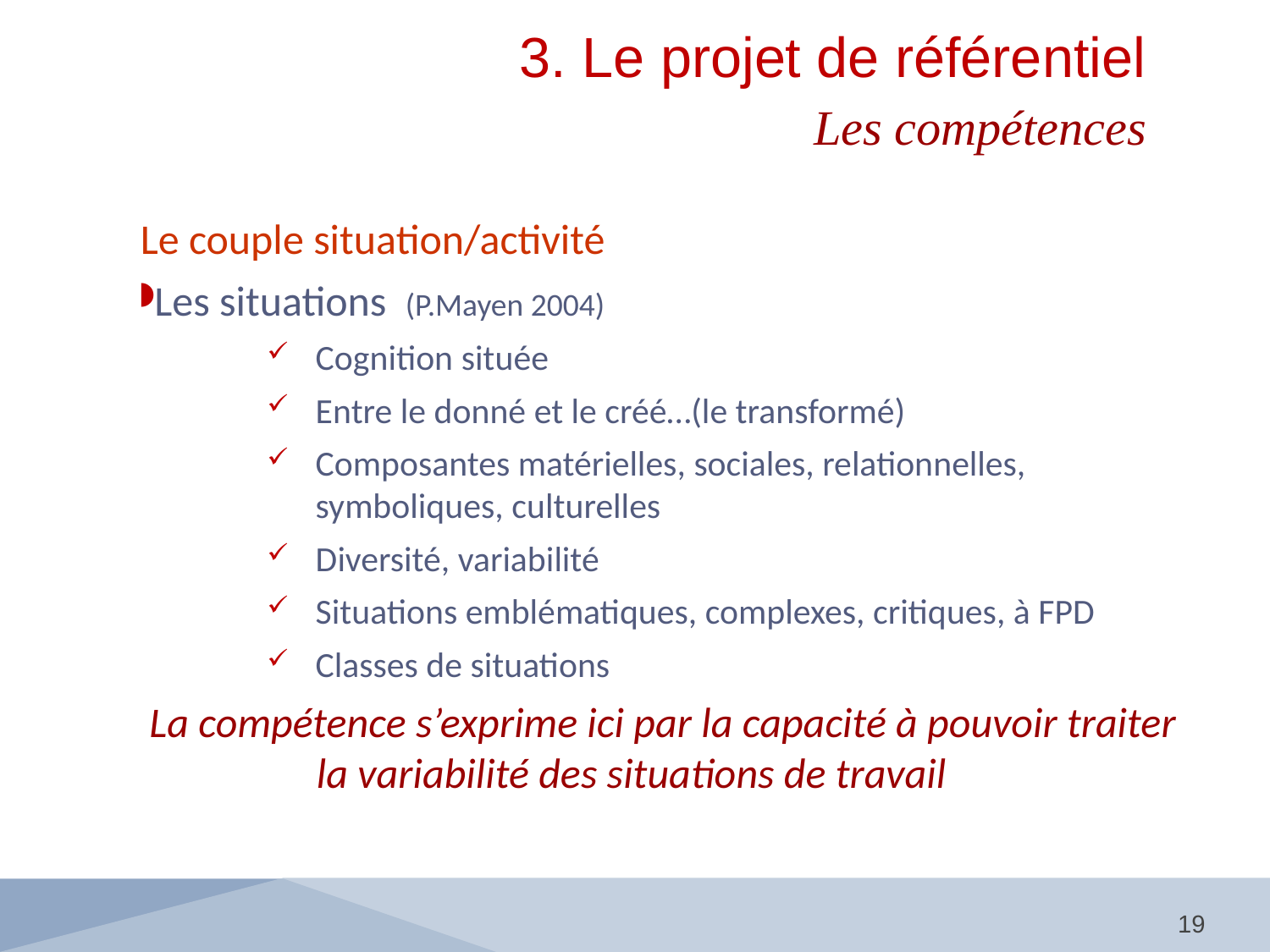

3. Le projet de référentiel
 Les compétences
Le couple situation/activité
Les situations  (P.Mayen 2004)
Cognition située
Entre le donné et le créé…(le transformé)
Composantes matérielles, sociales, relationnelles, symboliques, culturelles
Diversité, variabilité
Situations emblématiques, complexes, critiques, à FPD
Classes de situations
La compétence s’exprime ici par la capacité à pouvoir traiter la variabilité des situations de travail
19